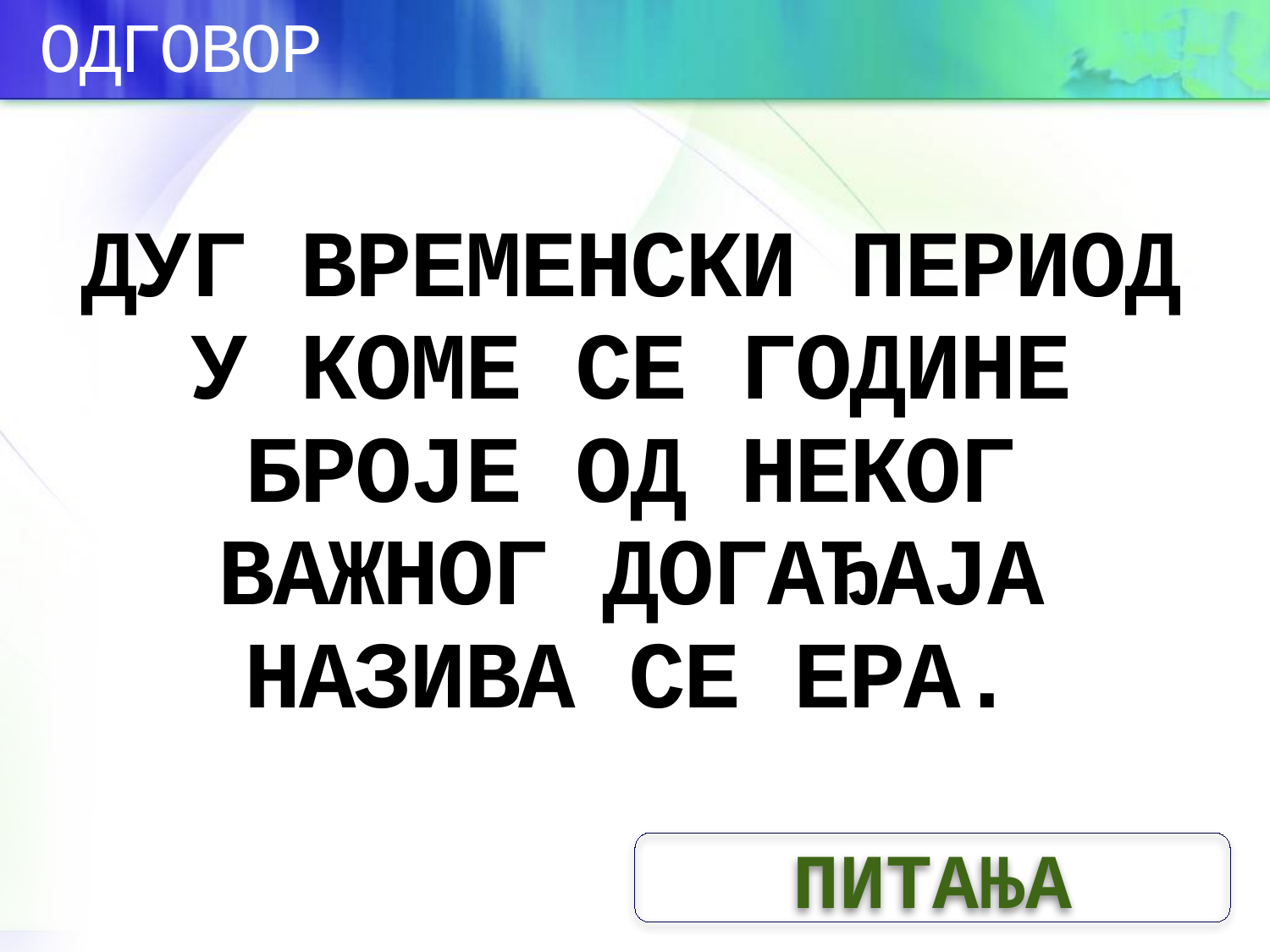

ОДГОВОР
# ДУГ ВРЕМЕНСКИ ПЕРИОД У КОМЕ СЕ ГОДИНЕ БРОЈЕ ОД НЕКОГ ВАЖНОГ ДОГАЂАЈА НАЗИВА СЕ ЕРА.
ПИТАЊА